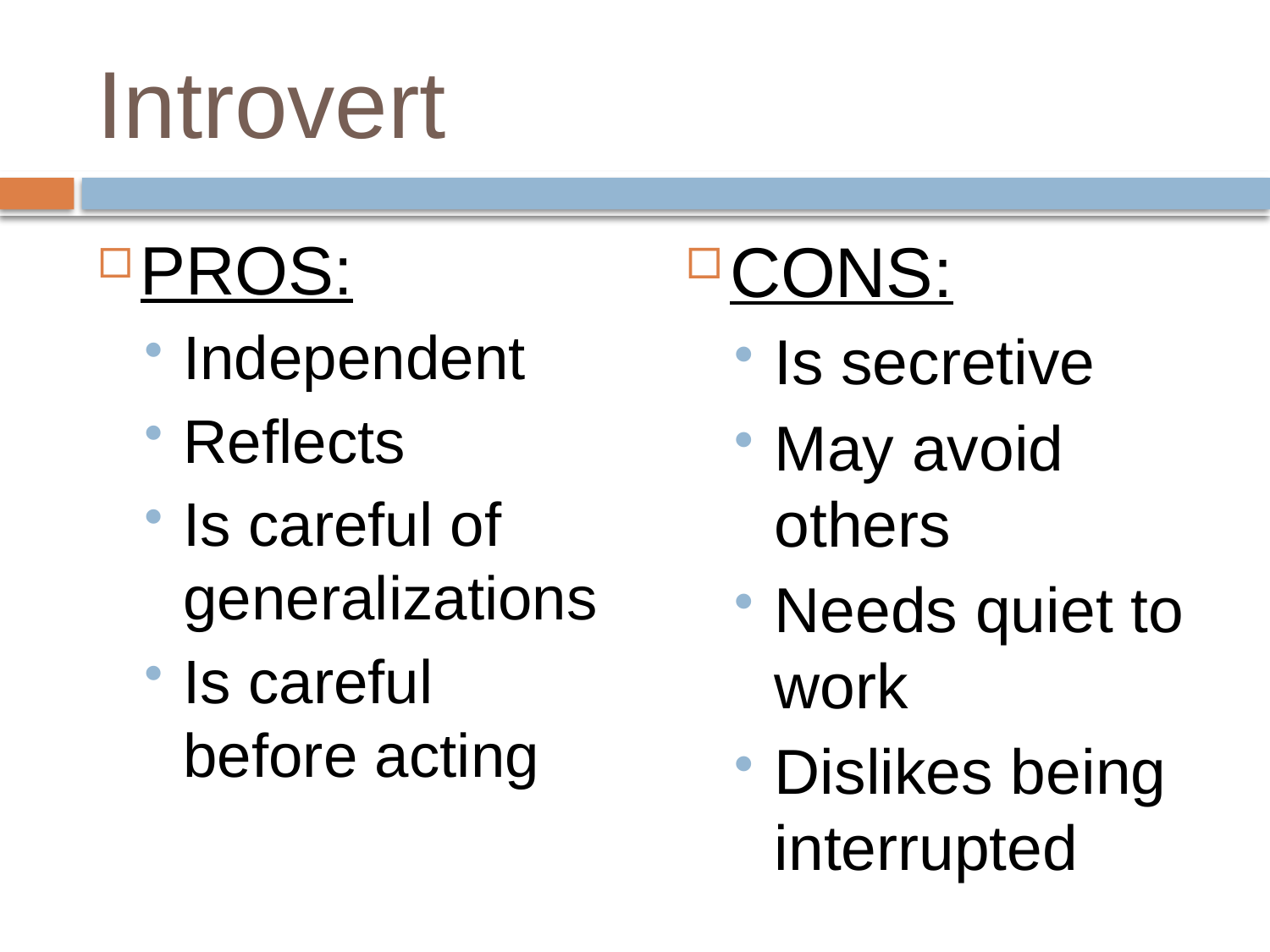

# Introvert
PROS:
Independent
Reflects
Is careful of generalizations
Is careful before acting
CONS:
Is secretive
May avoid others
Needs quiet to work
Dislikes being interrupted